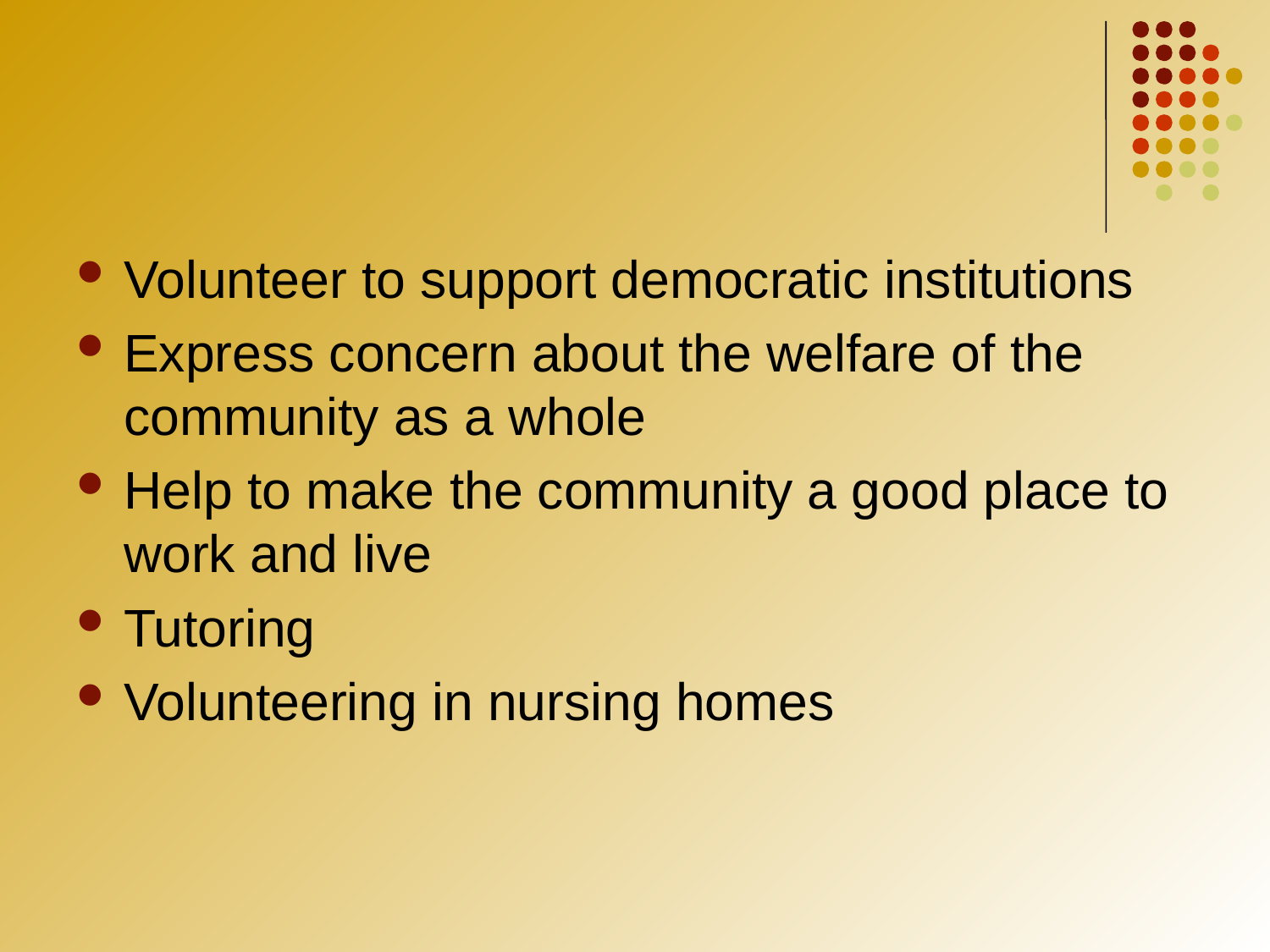

#
Volunteer to support democratic institutions
Express concern about the welfare of the community as a whole
Help to make the community a good place to work and live
Tutoring
Volunteering in nursing homes